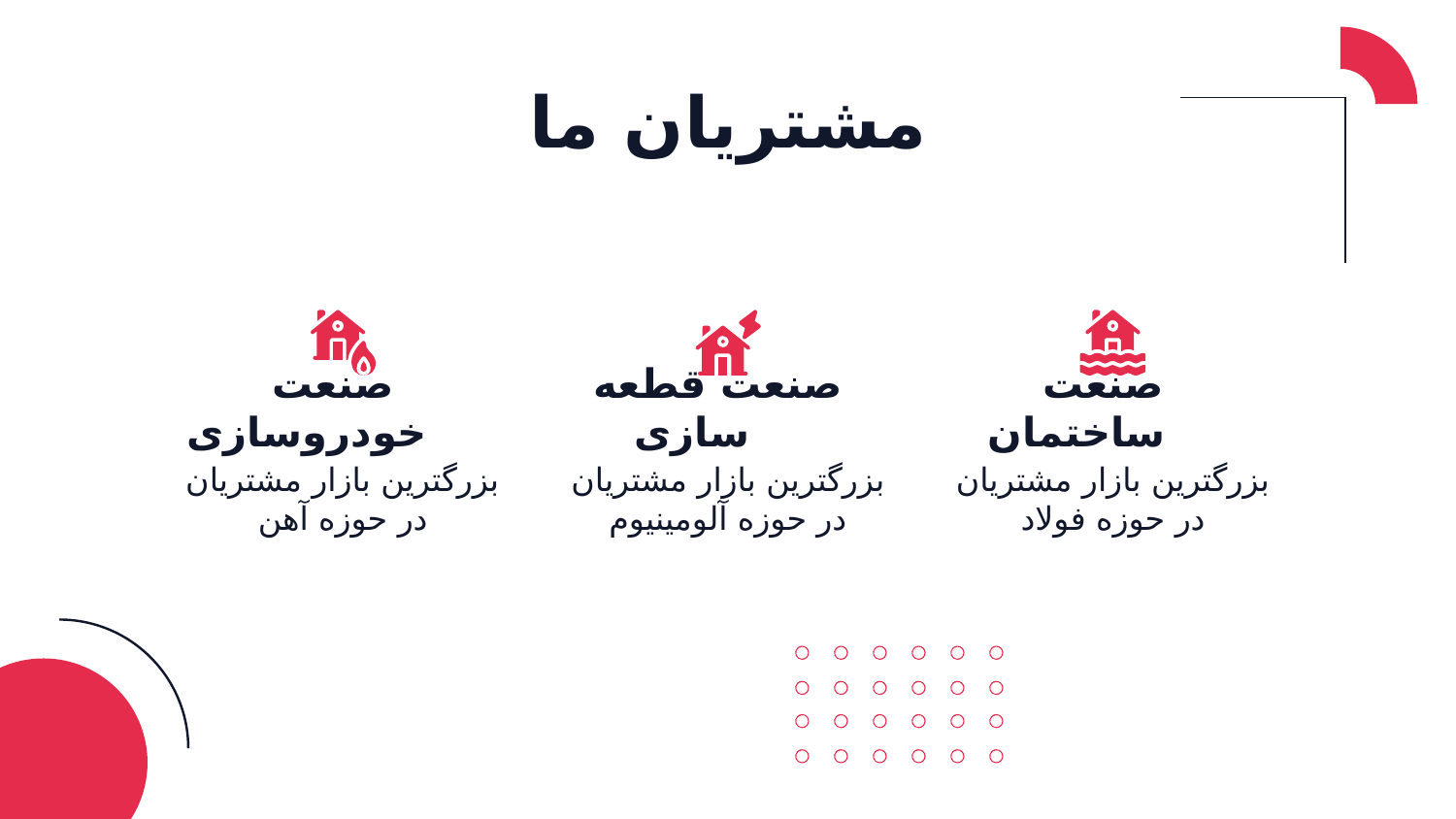

# مشتریان ما

صنعت خودروسازی
صنعت قطعه سازی
صنعت ساختمان
بزرگترین بازار مشتریان در حوزه آهن
بزرگترین بازار مشتریان در حوزه آلومینیوم
بزرگترین بازار مشتریان در حوزه فولاد